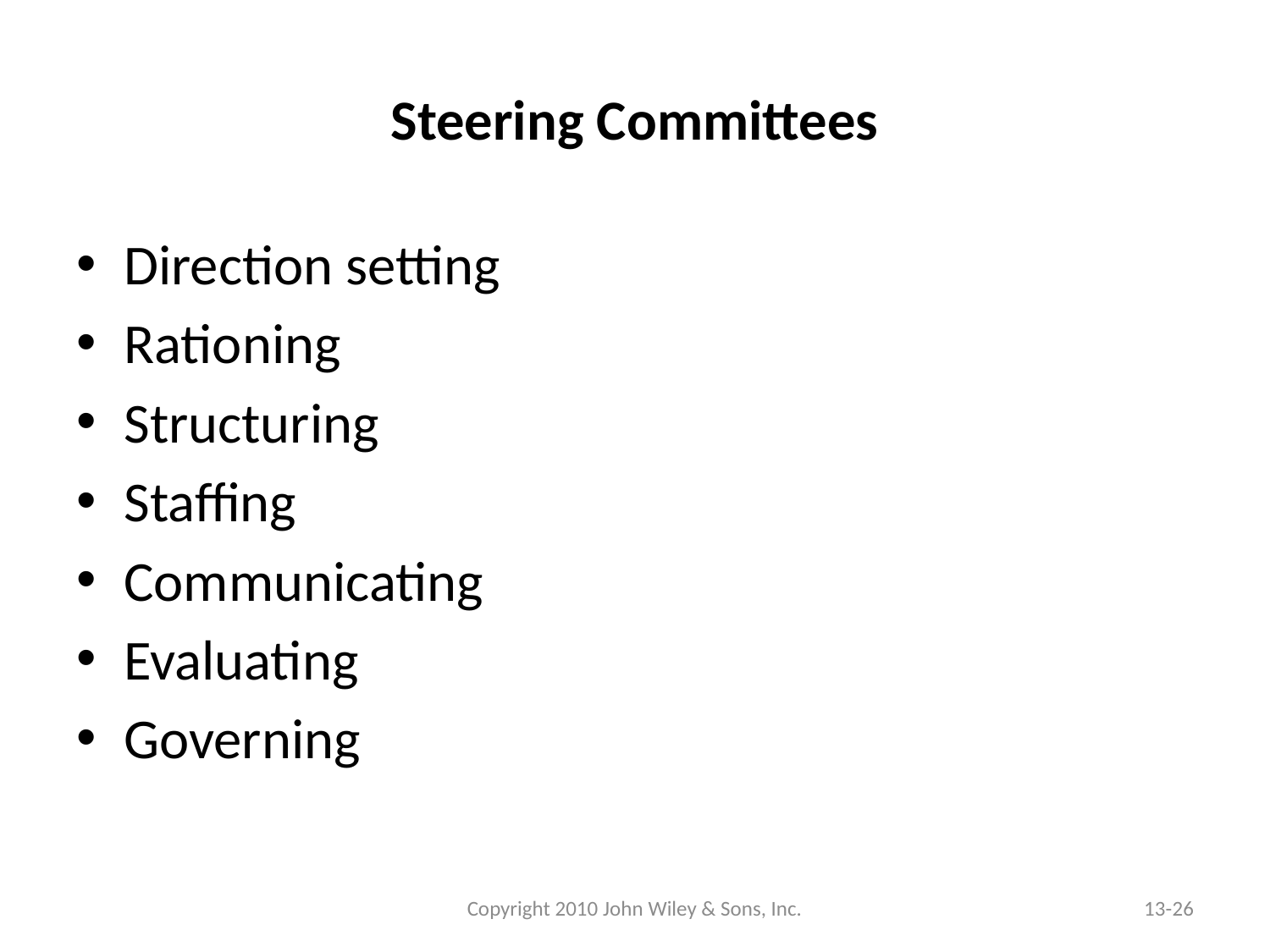

# Steering Committees
Direction setting
Rationing
Structuring
Staffing
Communicating
Evaluating
Governing
Copyright 2010 John Wiley & Sons, Inc.
13-26